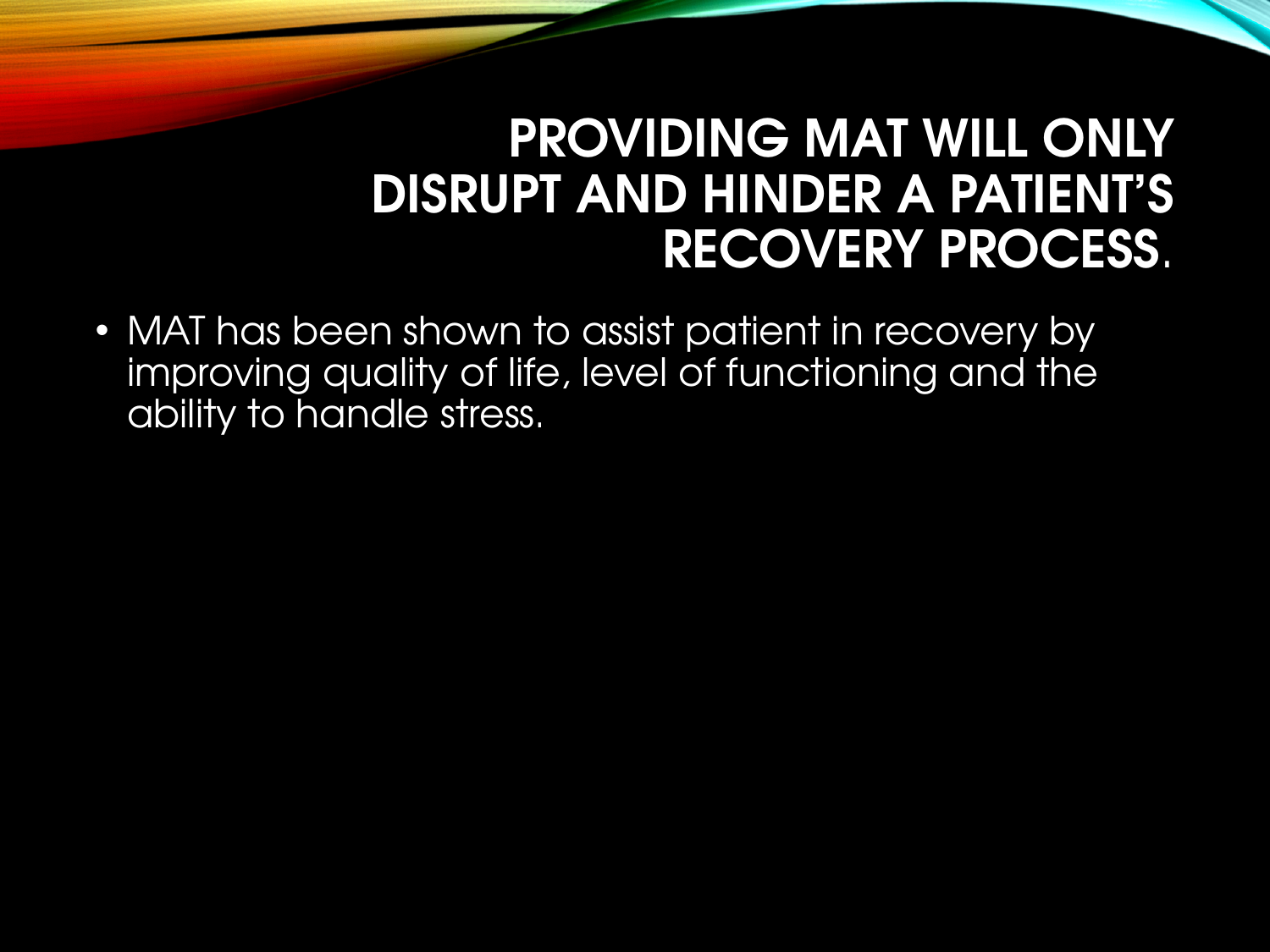

# Providing MAT will only disrupt and hinder a patient’s recovery process.
MAT has been shown to assist patient in recovery by improving quality of life, level of functioning and the ability to handle stress.